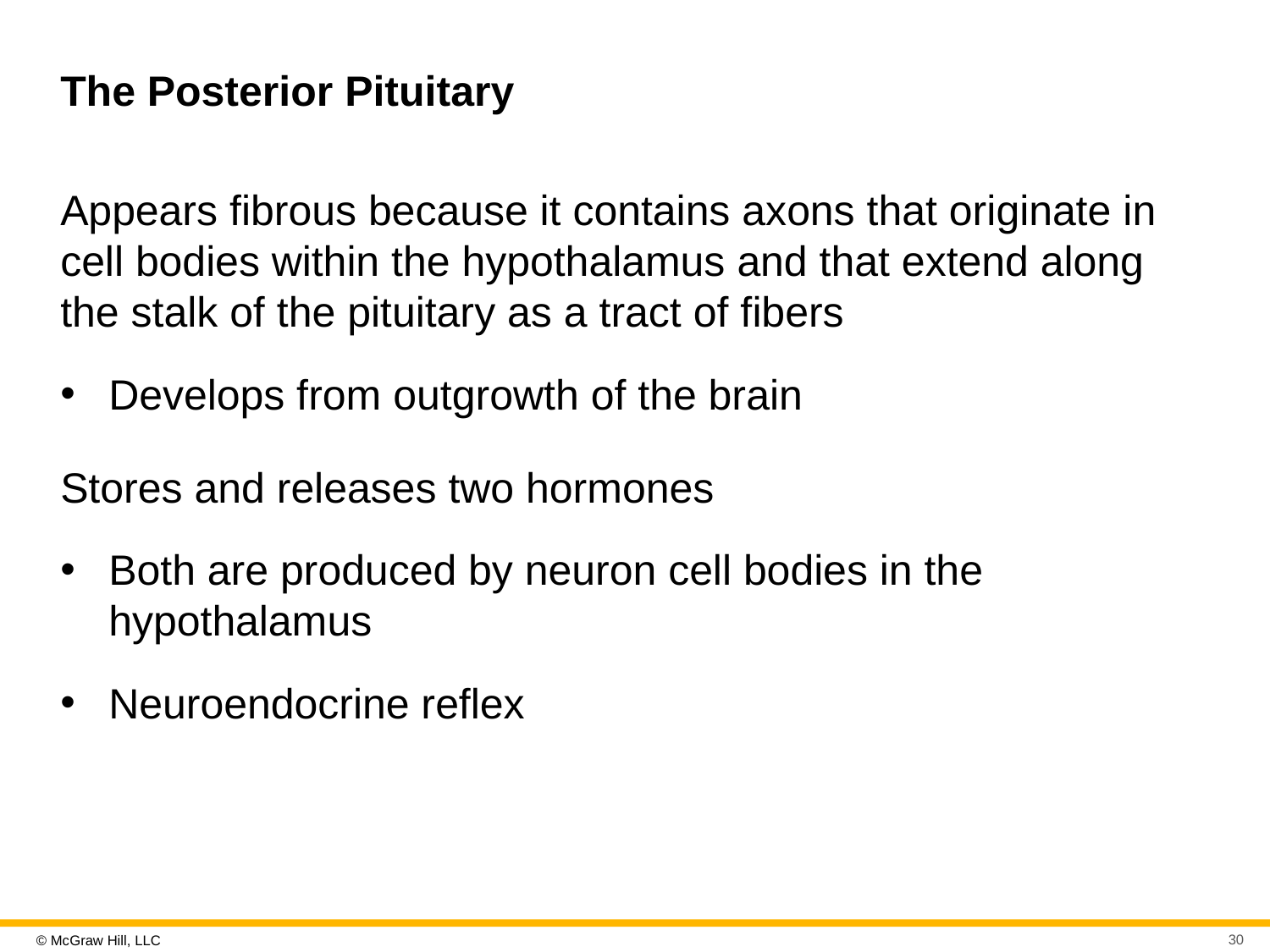

# The Posterior Pituitary
Appears fibrous because it contains axons that originate in cell bodies within the hypothalamus and that extend along the stalk of the pituitary as a tract of fibers
Develops from outgrowth of the brain
Stores and releases two hormones
Both are produced by neuron cell bodies in the hypothalamus
Neuroendocrine reflex
30